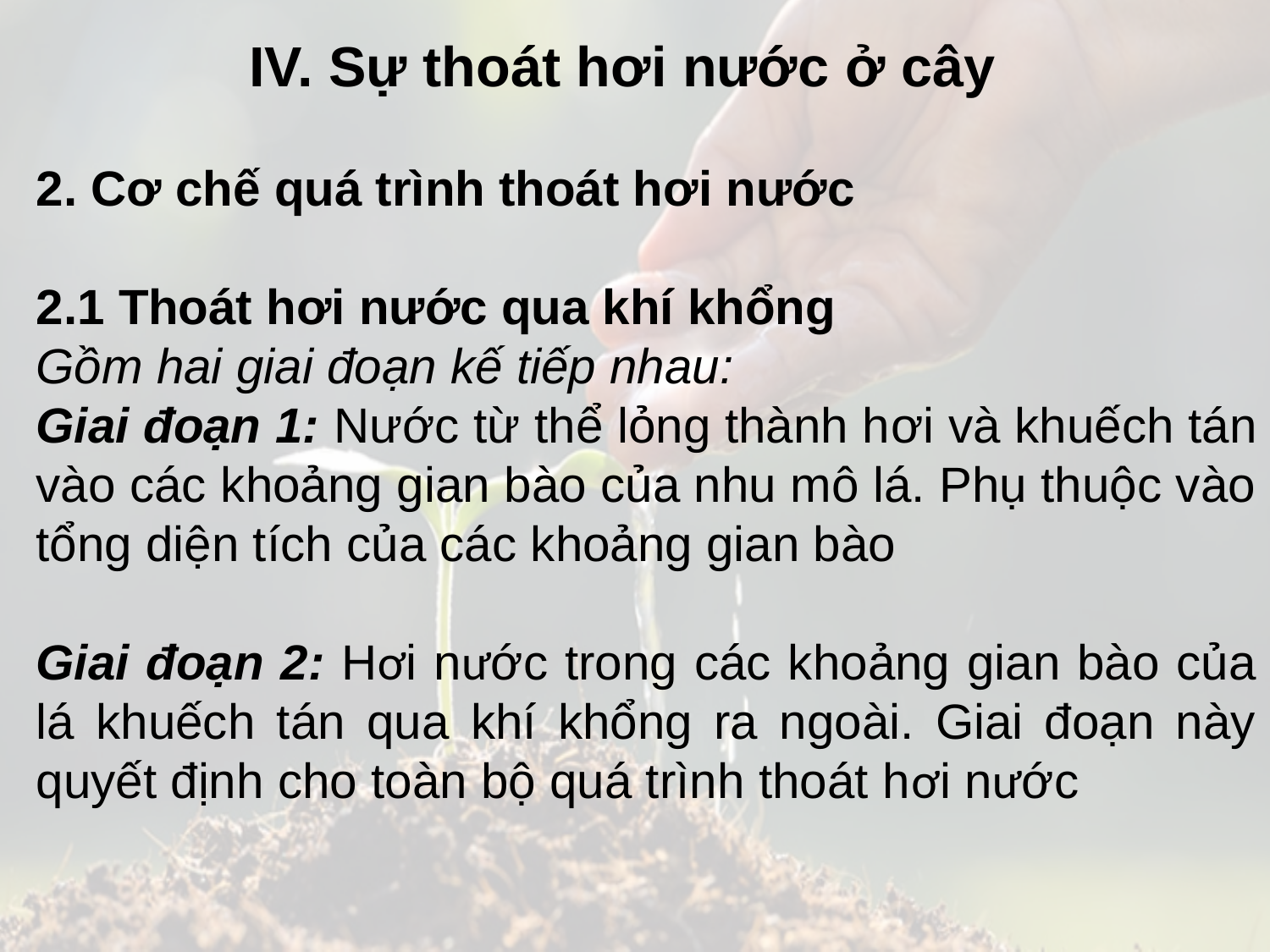

# IV. Sự thoát hơi nước ở cây
2. Cơ chế quá trình thoát hơi nước

2.1 Thoát hơi nước qua khí khổng
Gồm hai giai đoạn kế tiếp nhau:
Giai đoạn 1: Nước từ thể lỏng thành hơi và khuếch tán vào các khoảng gian bào của nhu mô lá. Phụ thuộc vào tổng diện tích của các khoảng gian bào

Giai đoạn 2: Hơi nước trong các khoảng gian bào của lá khuếch tán qua khí khổng ra ngoài. Giai đoạn này quyết định cho toàn bộ quá trình thoát hơi nước

22